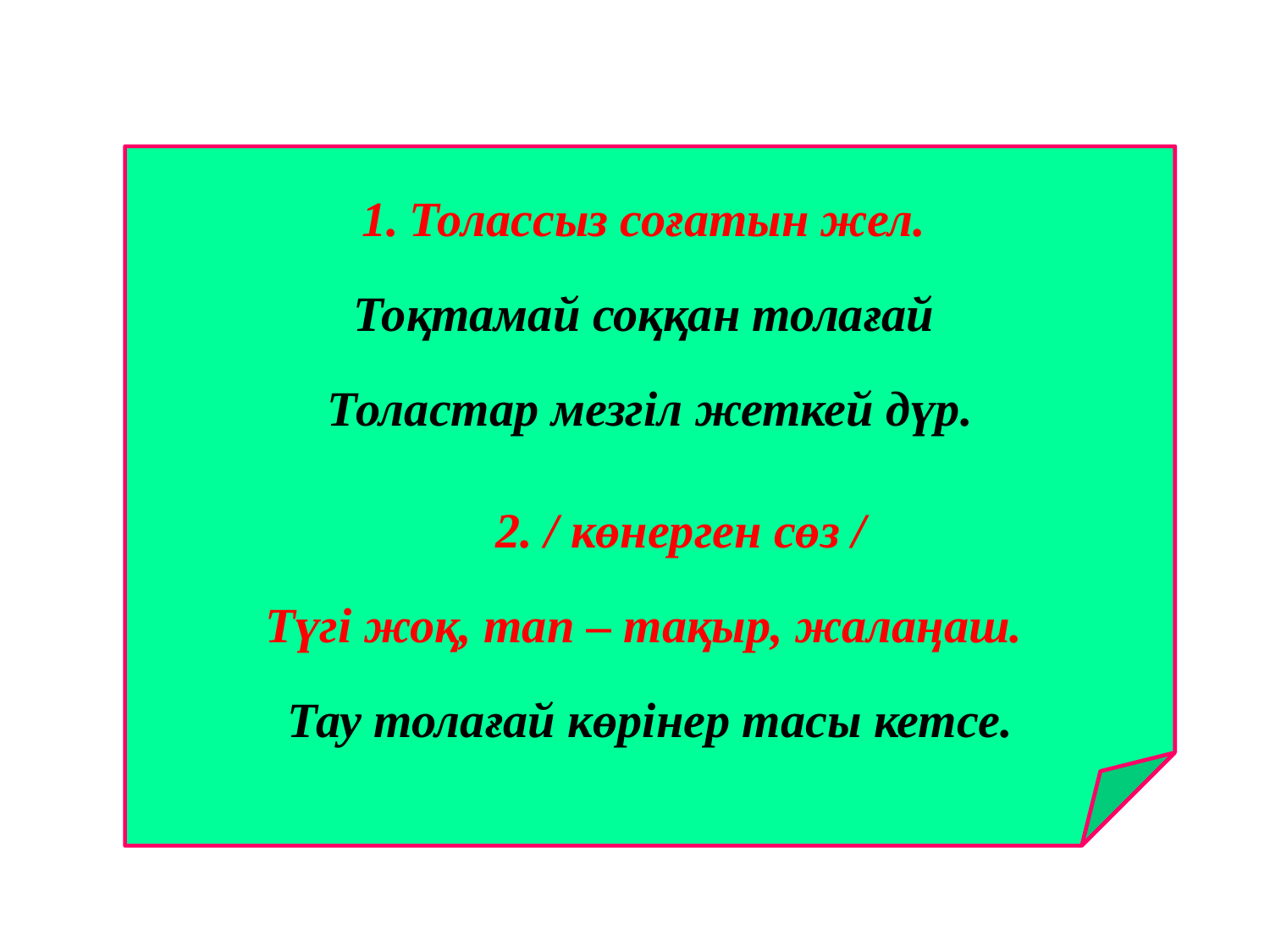

Толассыз соғатын жел.
Тоқтамай соққан толағай
Толастар мезгіл жеткей дүр.

      2. / көнерген сөз /
Түгі жоқ, тап – тақыр, жалаңаш.
Тау толағай көрінер тасы кетсе.